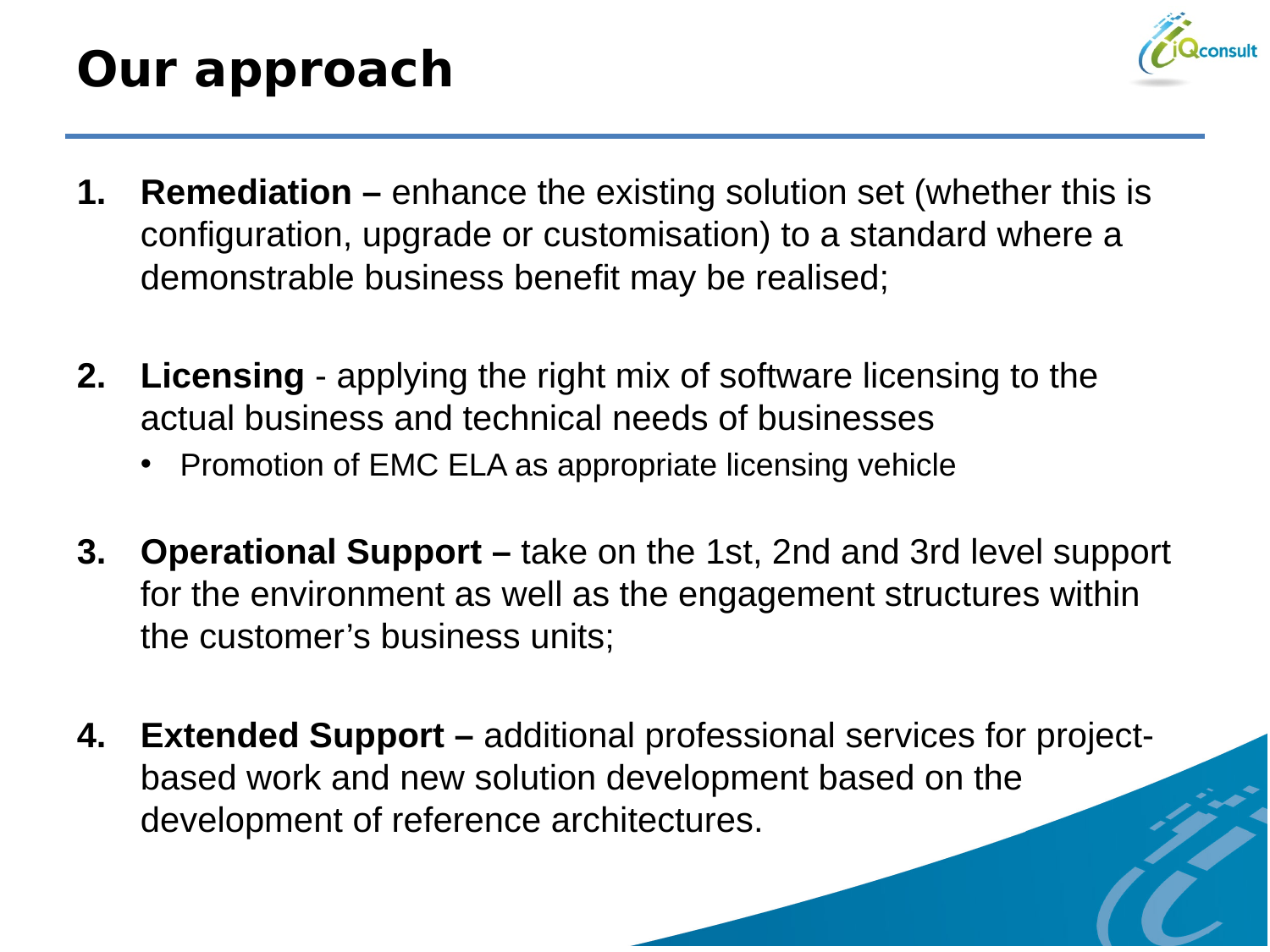

# Our approach
Remediation – enhance the existing solution set (whether this is configuration, upgrade or customisation) to a standard where a demonstrable business benefit may be realised;

Licensing - applying the right mix of software licensing to the actual business and technical needs of businesses
Promotion of EMC ELA as appropriate licensing vehicle

Operational Support – take on the 1st, 2nd and 3rd level support for the environment as well as the engagement structures within the customer’s business units;

Extended Support – additional professional services for project-based work and new solution development based on the development of reference architectures.